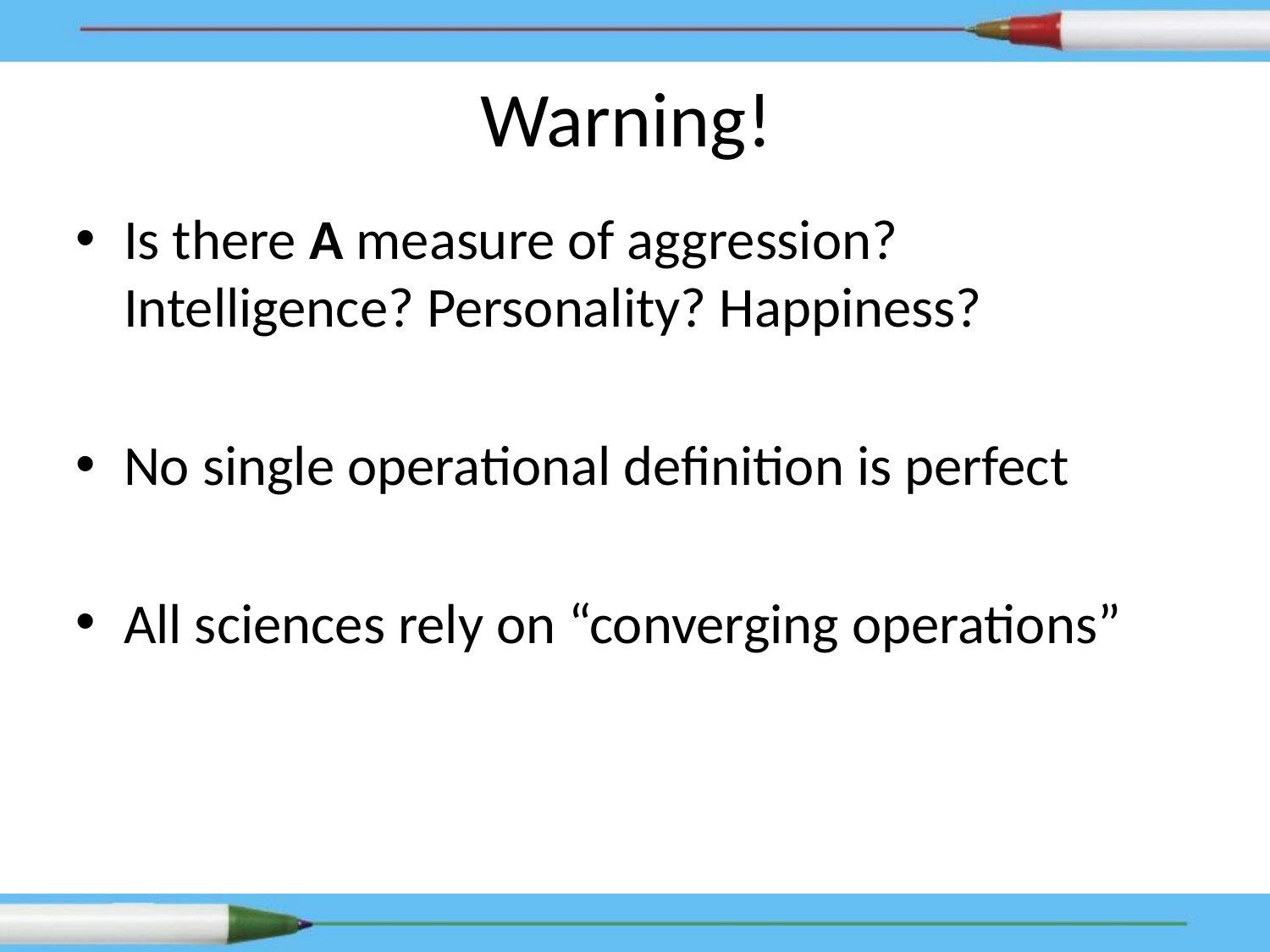

# Warning!
Is there A measure of aggression? Intelligence? Personality? Happiness?

No single operational definition is perfect

All sciences rely on “converging operations”